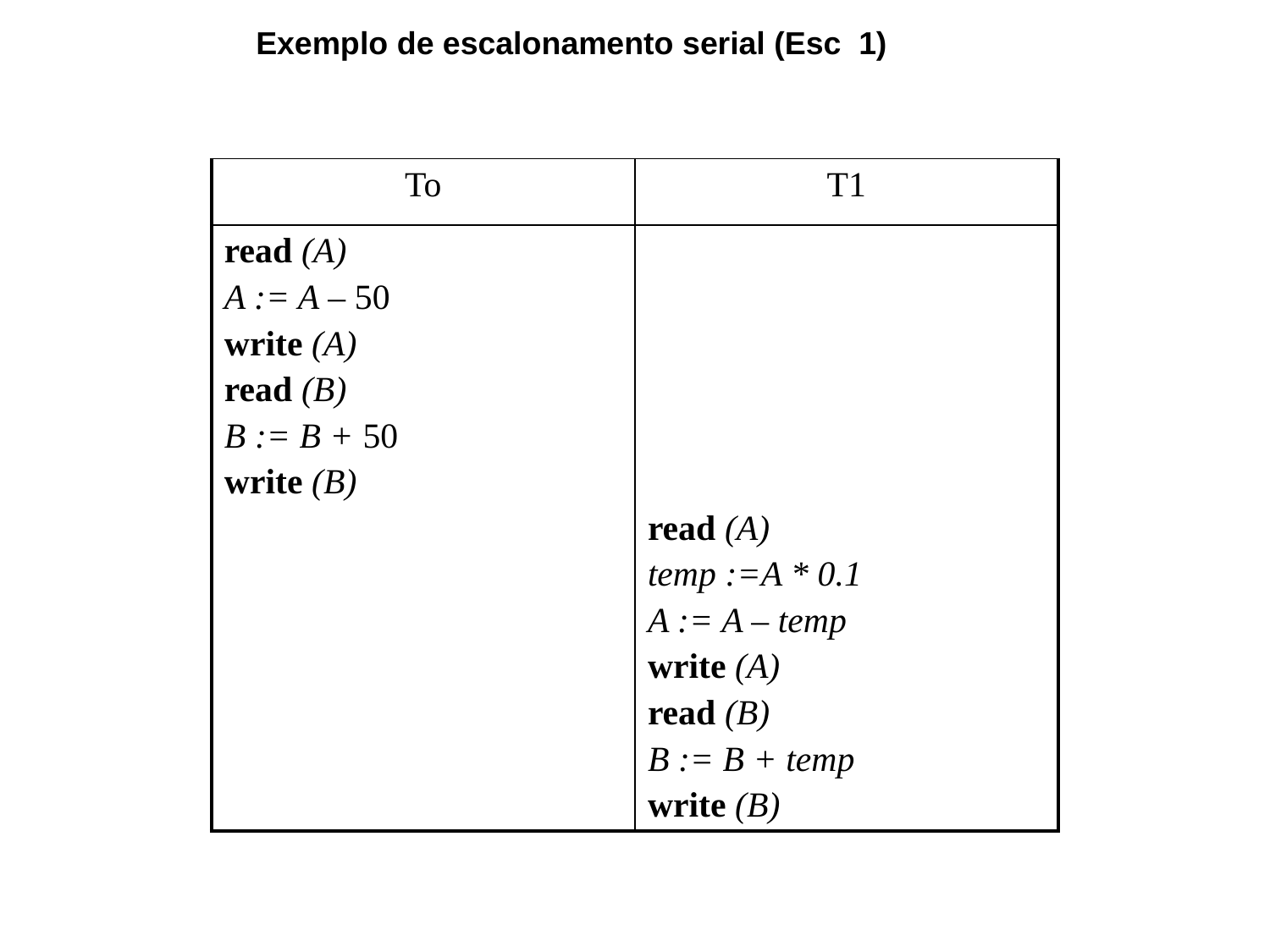

Exemplo de escalonamento serial (Esc  1)

| To | T1 |
| --- | --- |
| read (A) A := A – 50 write (A) read (B) B := B + 50 write (B) | read (A) temp :=A \* 0.1 A := A – temp write (A) read (B) B := B + temp write (B) |